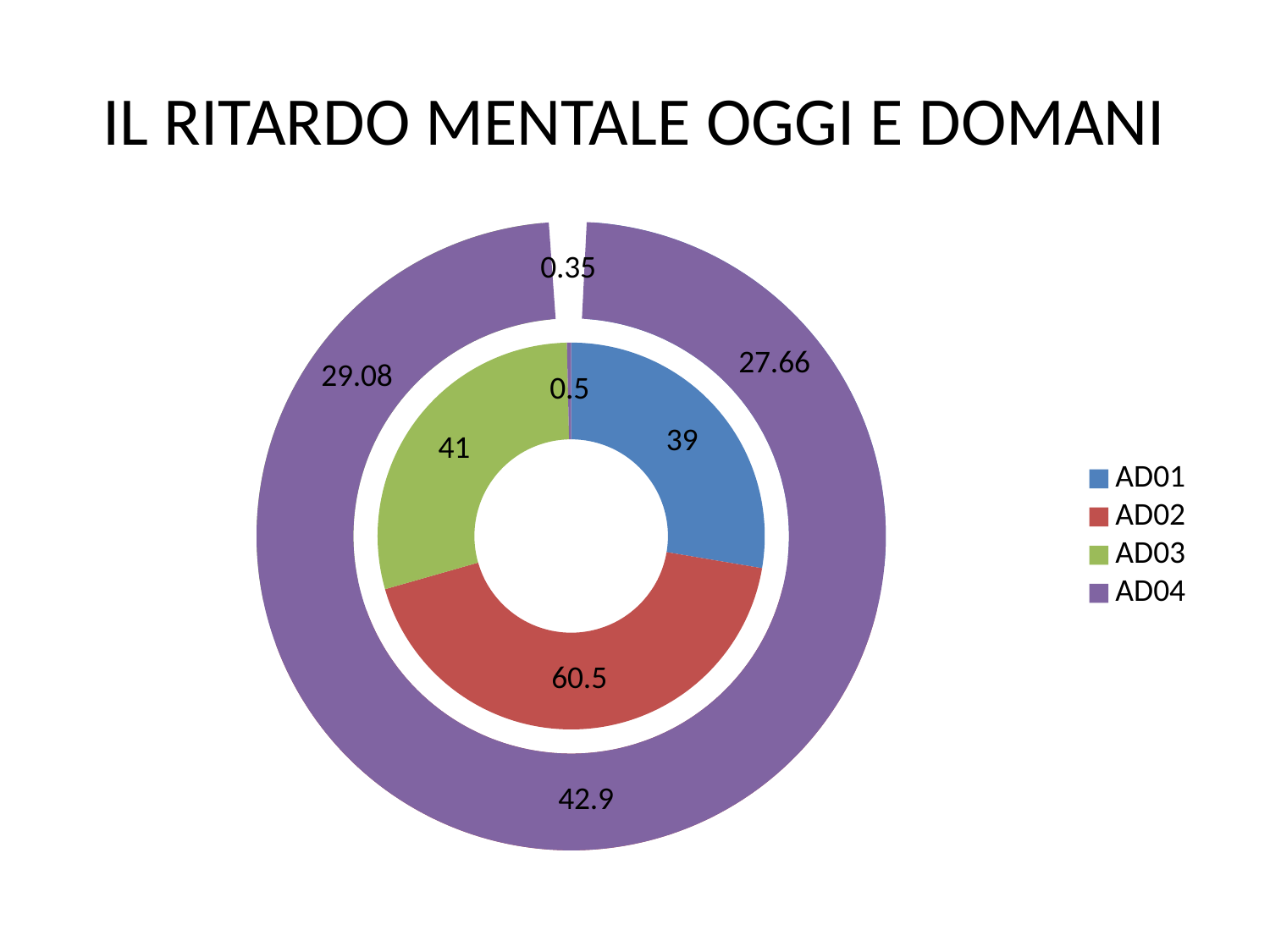

# IL RITARDO MENTALE OGGI E DOMANI

### Chart

| Category | Classi docenza | Percentuali |
|---|---|---|
| AD01 | 39.0 | 27.66 |
| AD02 | 60.5 | 42.9 |
| AD03 | 41.0 | 29.08 |
| AD04 | 0.5 | 0.3500000000000001 |